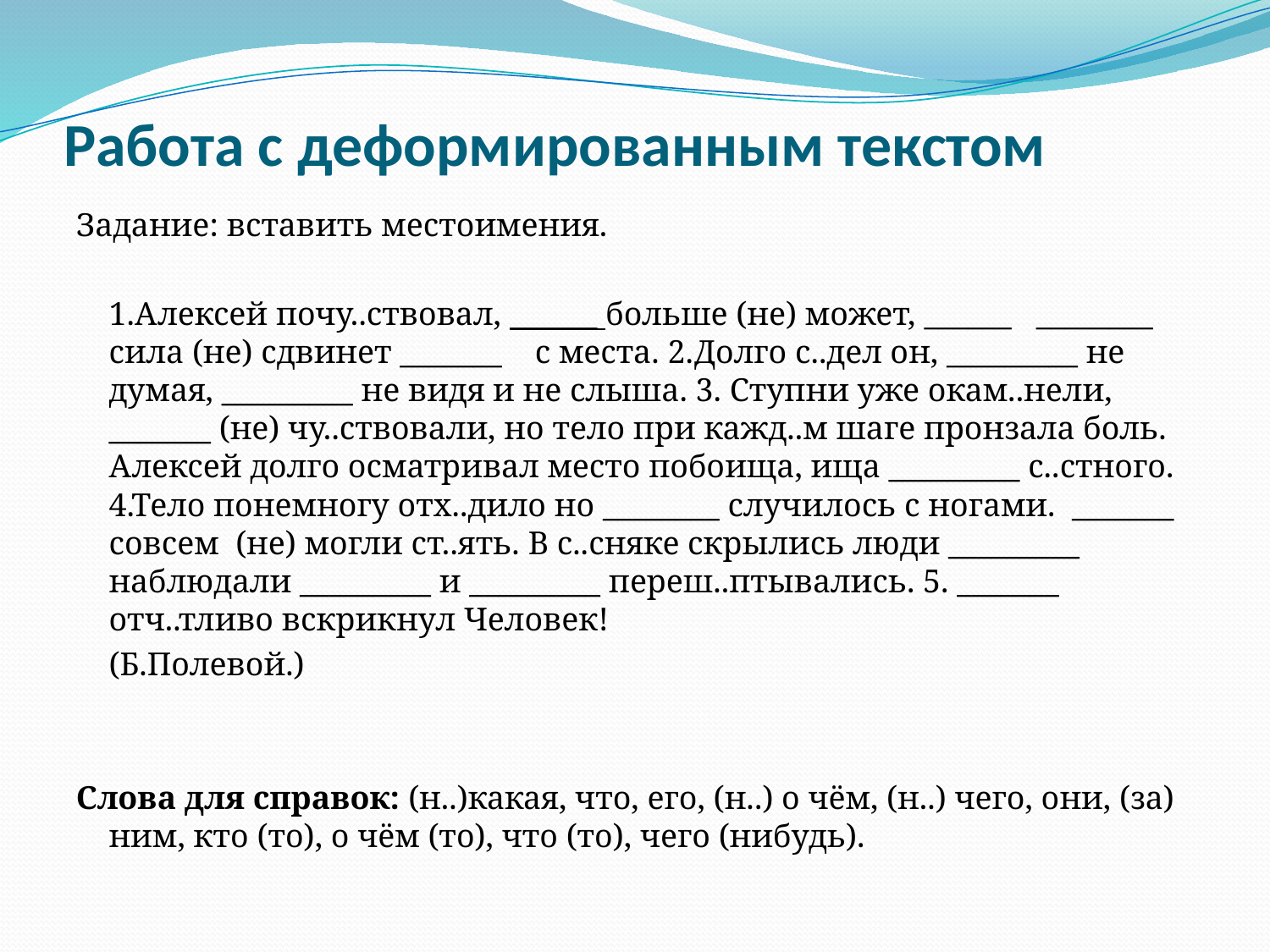

# Работа с деформированным текстом
Задание: вставить местоимения.

    1.Алексей почу..ствовал, ______ больше (не) может, ______   ________ сила (не) сдвинет _______    с места. 2.Долго с..дел он, _________ не думая, _________ не видя и не слыша. 3. Ступни уже окам..нели, _______ (не) чу..ствовали, но тело при кажд..м шаге пронзала боль. Алексей долго осматривал место побоища, ища _________ с..стного. 4.Тело понемногу отх..дило но ________ случилось с ногами.  _______ совсем  (не) могли ст..ять. В с..сняке скрылись люди _________ наблюдали _________ и _________ переш..птывались. 5. _______ отч..тливо вскрикнул Человек!
    (Б.Полевой.)

Слова для справок: (н..)какая, что, его, (н..) о чём, (н..) чего, они, (за) ним, кто (то), о чём (то), что (то), чего (нибудь).